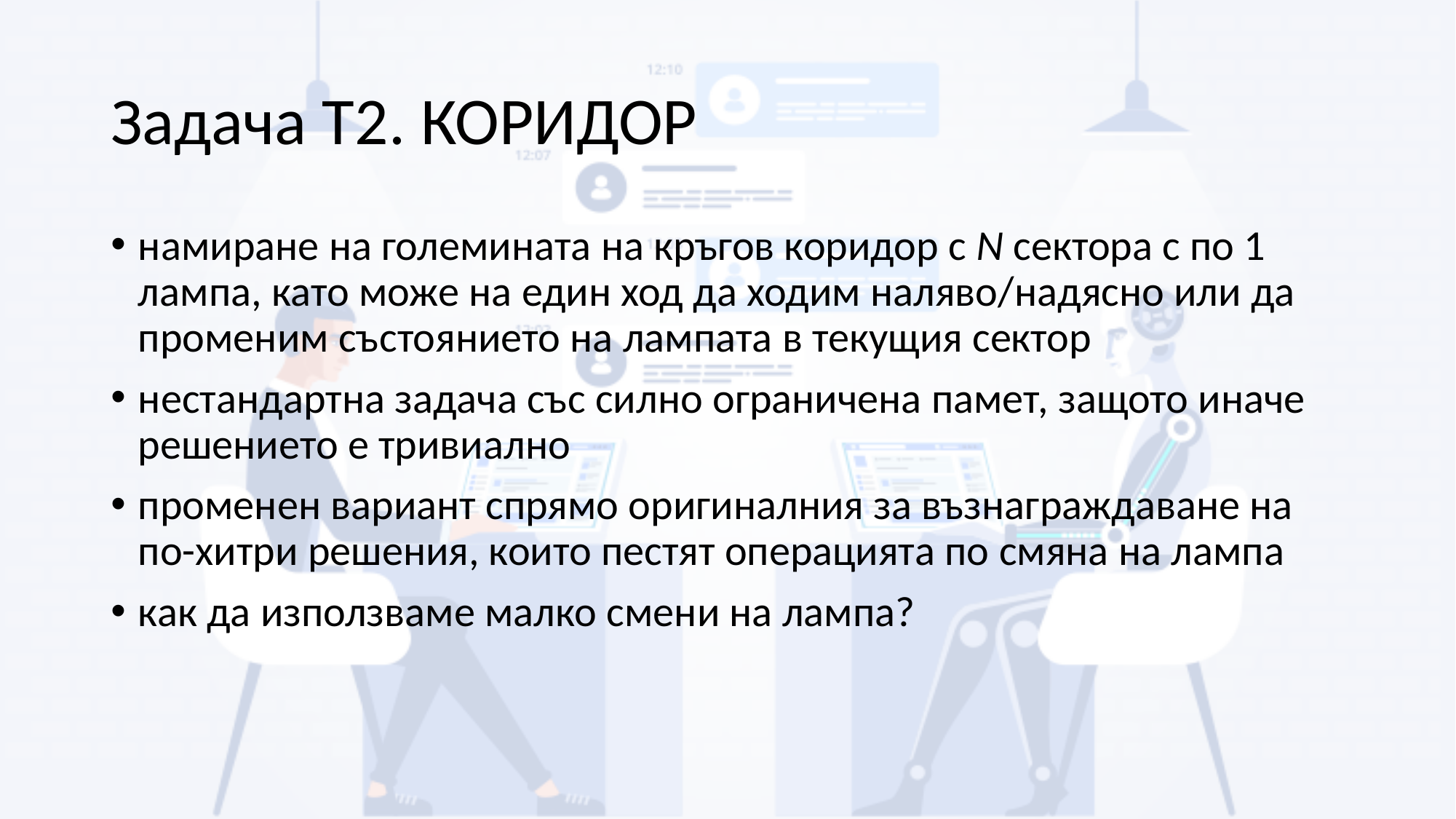

# Задача T2. КОРИДОР
намиране на големината на кръгов коридор с N сектора с по 1 лампа, като може на един ход да ходим наляво/надясно или да променим състоянието на лампата в текущия сектор
нестандартна задача със силно ограничена памет, защото иначе решението е тривиално
променен вариант спрямо оригиналния за възнаграждаване на по-хитри решения, които пестят операцията по смяна на лампа
как да използваме малко смени на лампа?